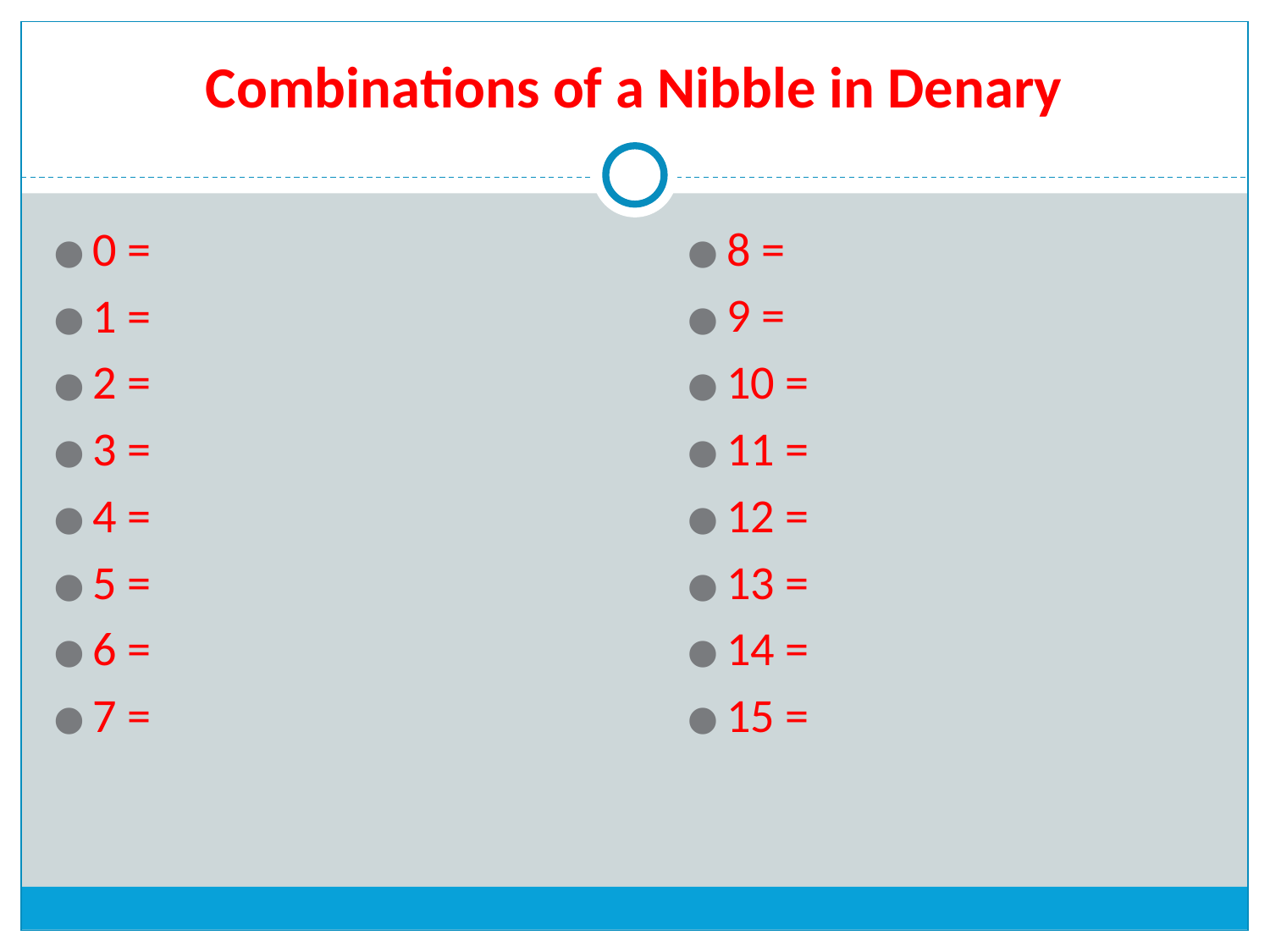

# Combinations of a Nibble in Denary
0 =
1 =
2 =
3 =
4 =
5 =
6 =
7 =
8 =
9 =
10 =
11 =
12 =
13 =
14 =
15 =